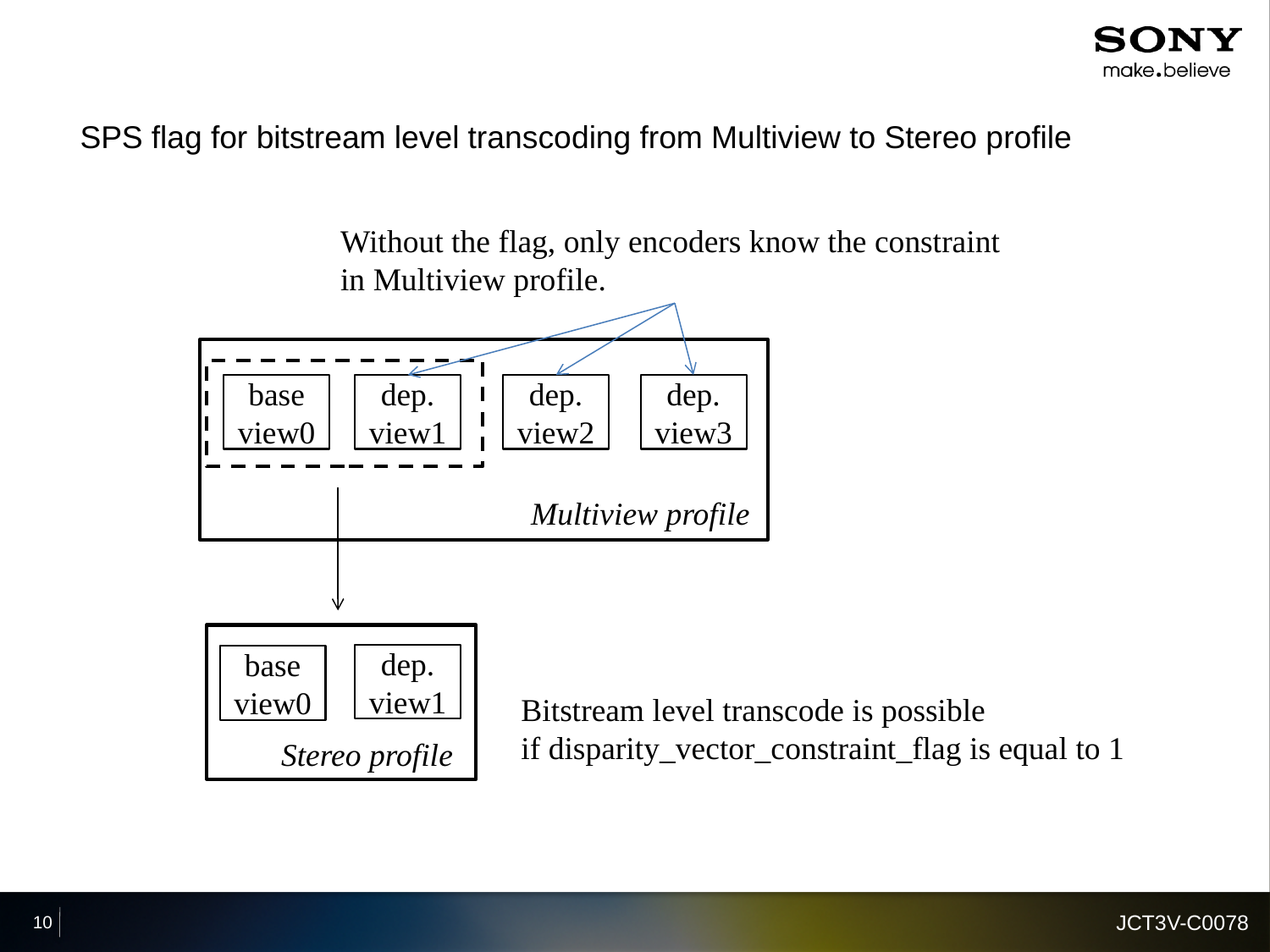

# SPS flag for bitstream level transcoding from Multiview to Stereo profile
Without the flag, only encoders know the constraint
in Multiview profile.

base view0
dep.
view1
dep.
view2
dep.
view3
Multiview profile

dep.
view1
base view0
Bitstream level transcode is possible
if disparity_vector_constraint_flag is equal to 1
Stereo profile
JCT3V-C0078
10